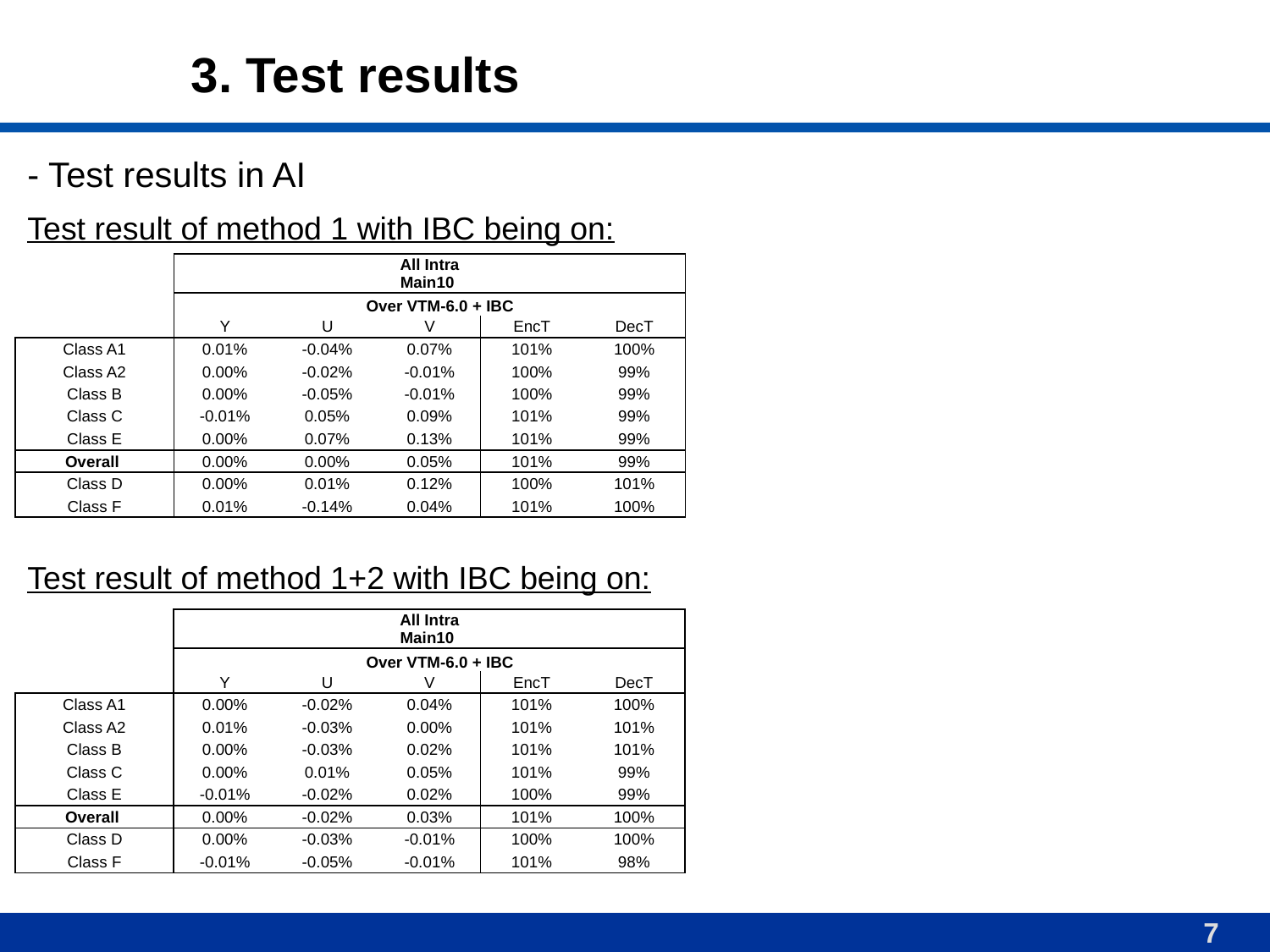

# 3. Test results
- Test results in AI
Test result of method 1 with IBC being on:

Test result of method 1+2 with IBC being on:
|  |  |  | All Intra Main10 |  |  |
| --- | --- | --- | --- | --- | --- |
|  | Over VTM-6.0 + IBC |  |  |  |  |
|  | Y | U | V | EncT | DecT |
| Class A1 | 0.01% | -0.04% | 0.07% | 101% | 100% |
| Class A2 | 0.00% | -0.02% | -0.01% | 100% | 99% |
| Class B | 0.00% | -0.05% | -0.01% | 100% | 99% |
| Class C | -0.01% | 0.05% | 0.09% | 101% | 99% |
| Class E | 0.00% | 0.07% | 0.13% | 101% | 99% |
| Overall | 0.00% | 0.00% | 0.05% | 101% | 99% |
| Class D | 0.00% | 0.01% | 0.12% | 100% | 101% |
| Class F | 0.01% | -0.14% | 0.04% | 101% | 100% |
|  |  |  | All Intra Main10 |  |  |
| --- | --- | --- | --- | --- | --- |
|  | Over VTM-6.0 + IBC |  |  |  |  |
|  | Y | U | V | EncT | DecT |
| Class A1 | 0.00% | -0.02% | 0.04% | 101% | 100% |
| Class A2 | 0.01% | -0.03% | 0.00% | 101% | 101% |
| Class B | 0.00% | -0.03% | 0.02% | 101% | 101% |
| Class C | 0.00% | 0.01% | 0.05% | 101% | 99% |
| Class E | -0.01% | -0.02% | 0.02% | 100% | 99% |
| Overall | 0.00% | -0.02% | 0.03% | 101% | 100% |
| Class D | 0.00% | -0.03% | -0.01% | 100% | 100% |
| Class F | -0.01% | -0.05% | -0.01% | 101% | 98% |
7